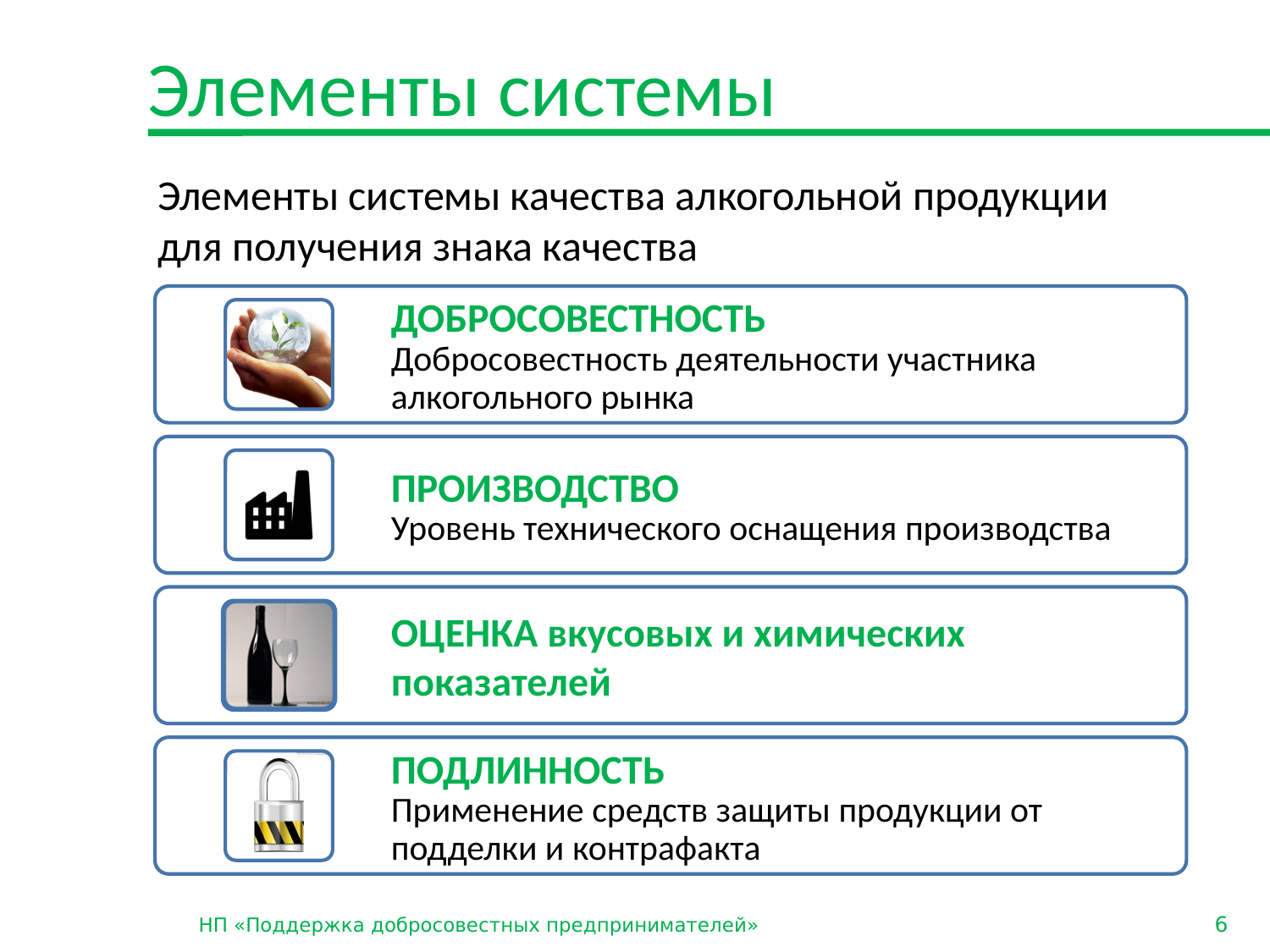

Элементы системы
Элементы системы качества алкогольной продукции	 для получения знака качества
ДОБРОСОВЕСТНОСТЬ
Добросовестность деятельности участника алкогольного рынка
ПРОИЗВОДСТВО
Уровень технического оснащения производства
ОЦЕНКА вкусовых и химических показателей
ПОДЛИННОСТЬ
Применение средств защиты продукции от подделки и контрафакта